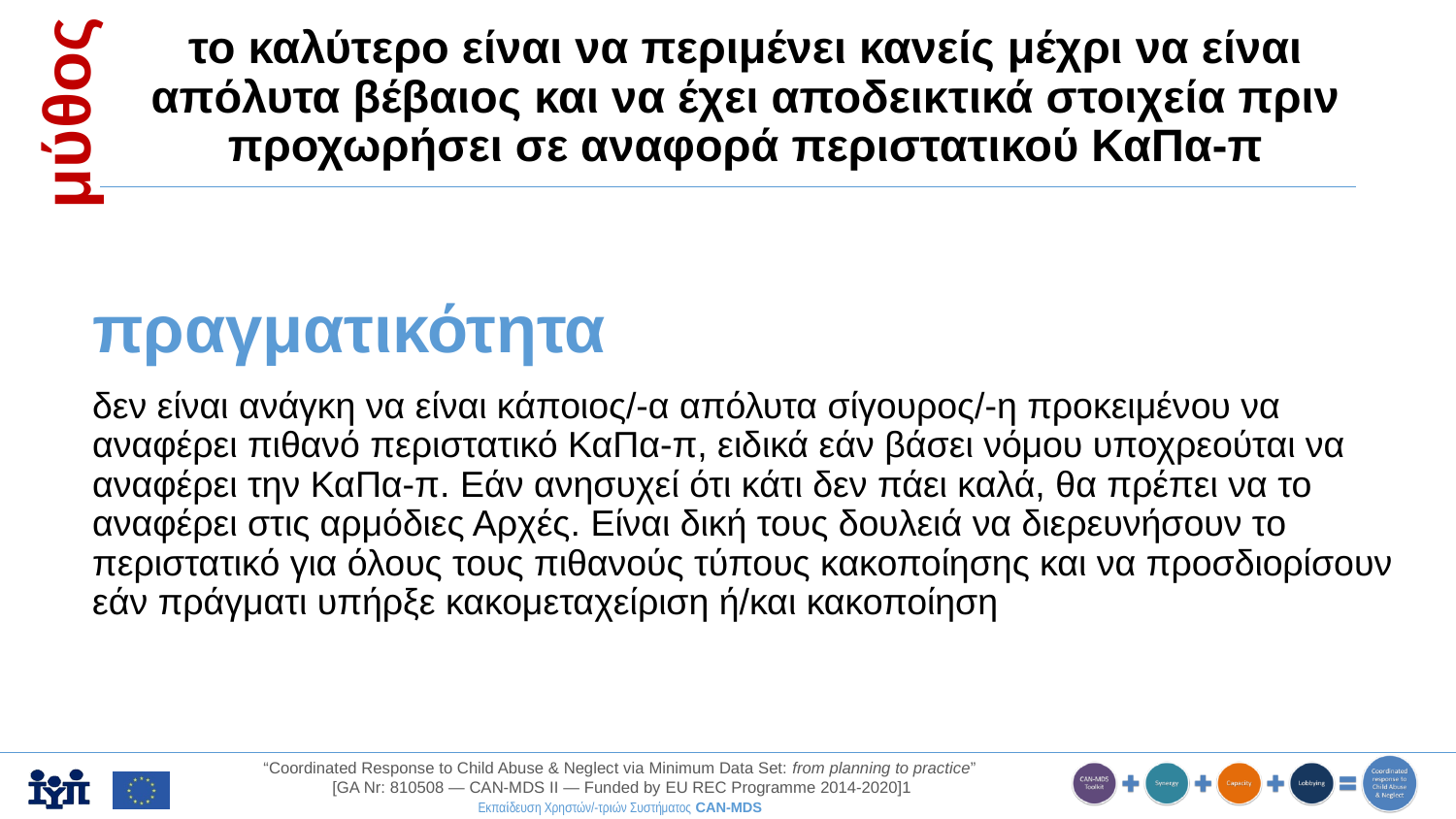

το καλύτερο είναι να περιμένει κανείς μέχρι να είναι απόλυτα βέβαιος και να έχει αποδεικτικά στοιχεία πριν προχωρήσει σε αναφορά περιστατικού ΚαΠα-π
μύθος
πραγματικότητα
δεν είναι ανάγκη να είναι κάποιος/-α απόλυτα σίγουρος/-η προκειμένου να αναφέρει πιθανό περιστατικό ΚαΠα-π, ειδικά εάν βάσει νόμου υποχρεούται να αναφέρει την ΚαΠα-π. Εάν ανησυχεί ότι κάτι δεν πάει καλά, θα πρέπει να το αναφέρει στις αρμόδιες Αρχές. Είναι δική τους δουλειά να διερευνήσουν το περιστατικό για όλους τους πιθανούς τύπους κακοποίησης και να προσδιορίσουν εάν πράγματι υπήρξε κακομεταχείριση ή/και κακοποίηση